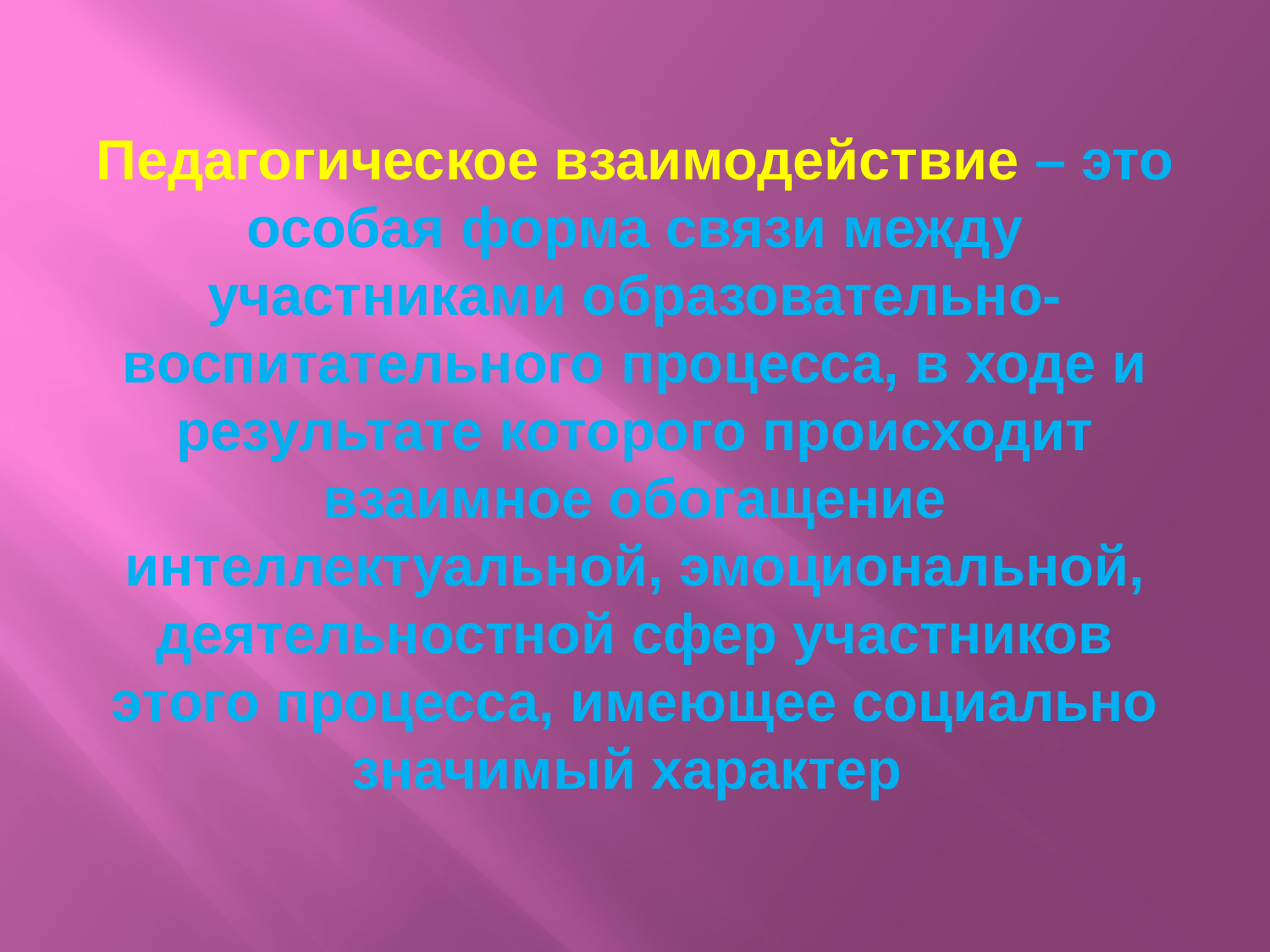

# Педагогическое взаимодействие – это особая форма связи между участниками образовательно-воспитательного процесса, в ходе и результате которого происходит взаимное обогащение интеллектуальной, эмоциональной, деятельностной сфер участников этого процесса, имеющее социально значимый характер